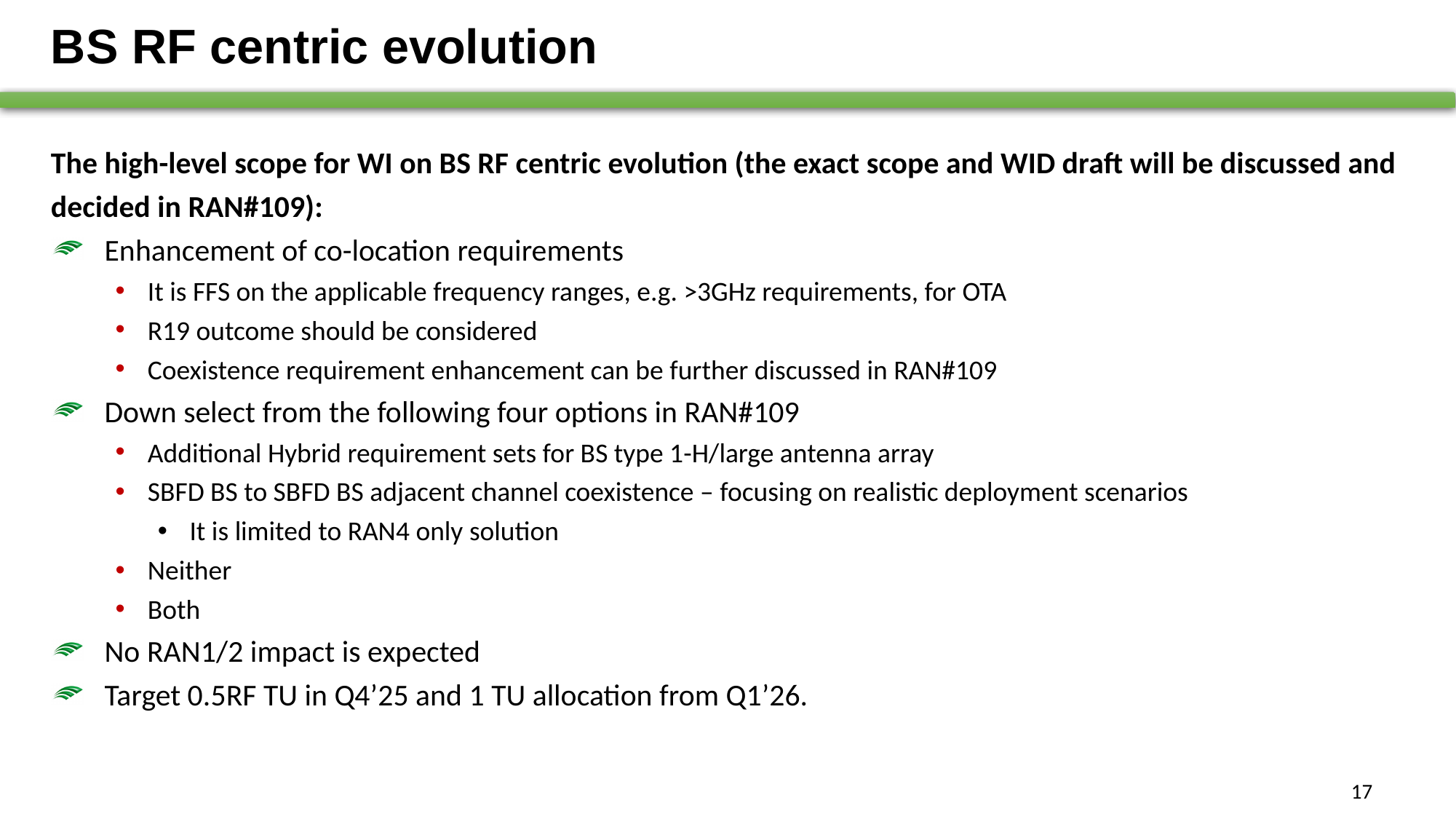

# BS RF centric evolution
The high-level scope for WI on BS RF centric evolution (the exact scope and WID draft will be discussed and decided in RAN#109):
Enhancement of co-location requirements
It is FFS on the applicable frequency ranges, e.g. >3GHz requirements, for OTA
R19 outcome should be considered
Coexistence requirement enhancement can be further discussed in RAN#109
Down select from the following four options in RAN#109
Additional Hybrid requirement sets for BS type 1-H/large antenna array
SBFD BS to SBFD BS adjacent channel coexistence – focusing on realistic deployment scenarios
It is limited to RAN4 only solution
Neither
Both
No RAN1/2 impact is expected
Target 0.5RF TU in Q4’25 and 1 TU allocation from Q1’26.